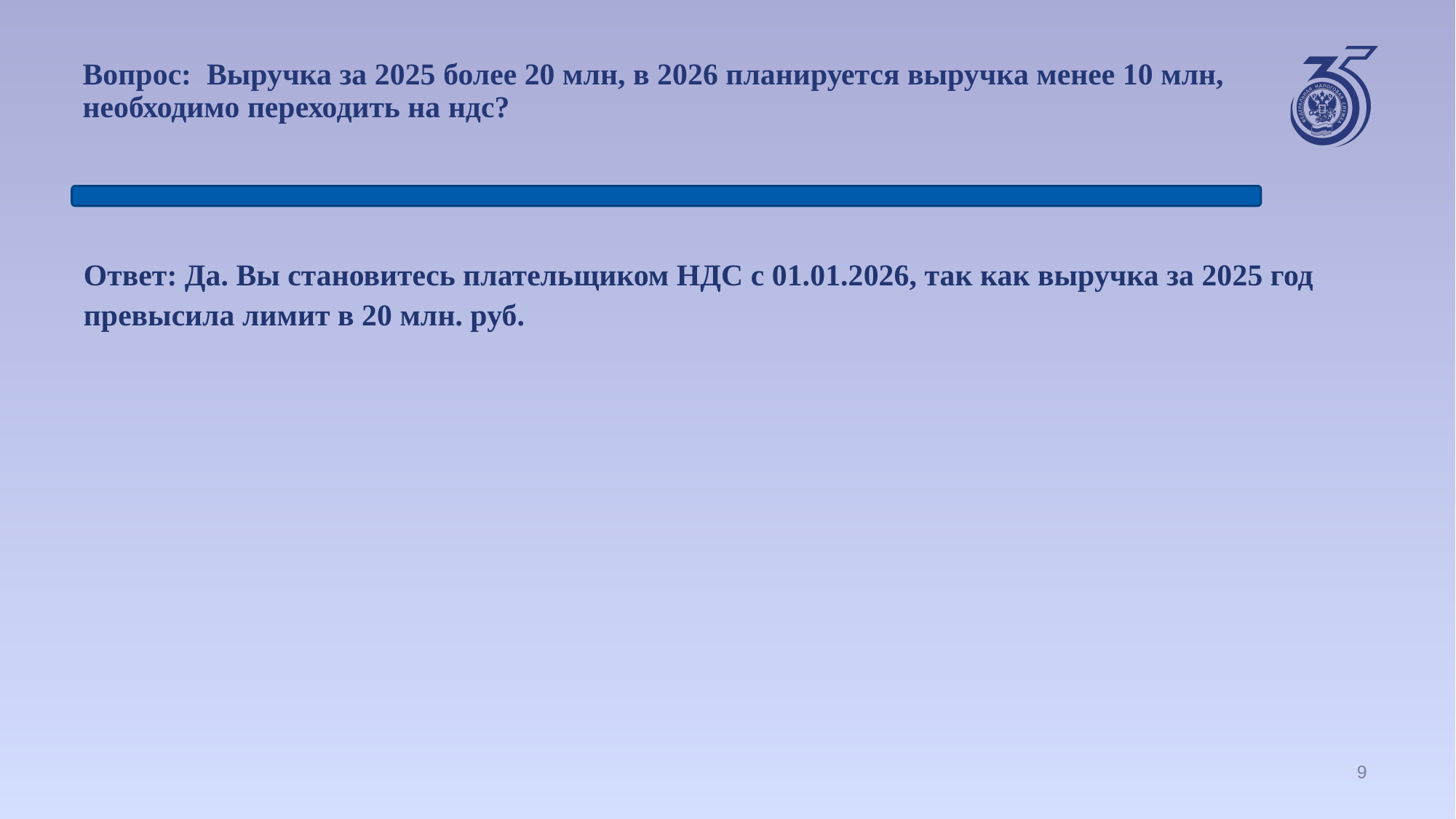

# Вопрос:  Выручка за 2025 более 20 млн, в 2026 планируется выручка менее 10 млн, необходимо переходить на ндс?

Ответ: Да. Вы становитесь плательщиком НДС с 01.01.2026, так как выручка за 2025 год превысила лимит в 20 млн. руб.

9